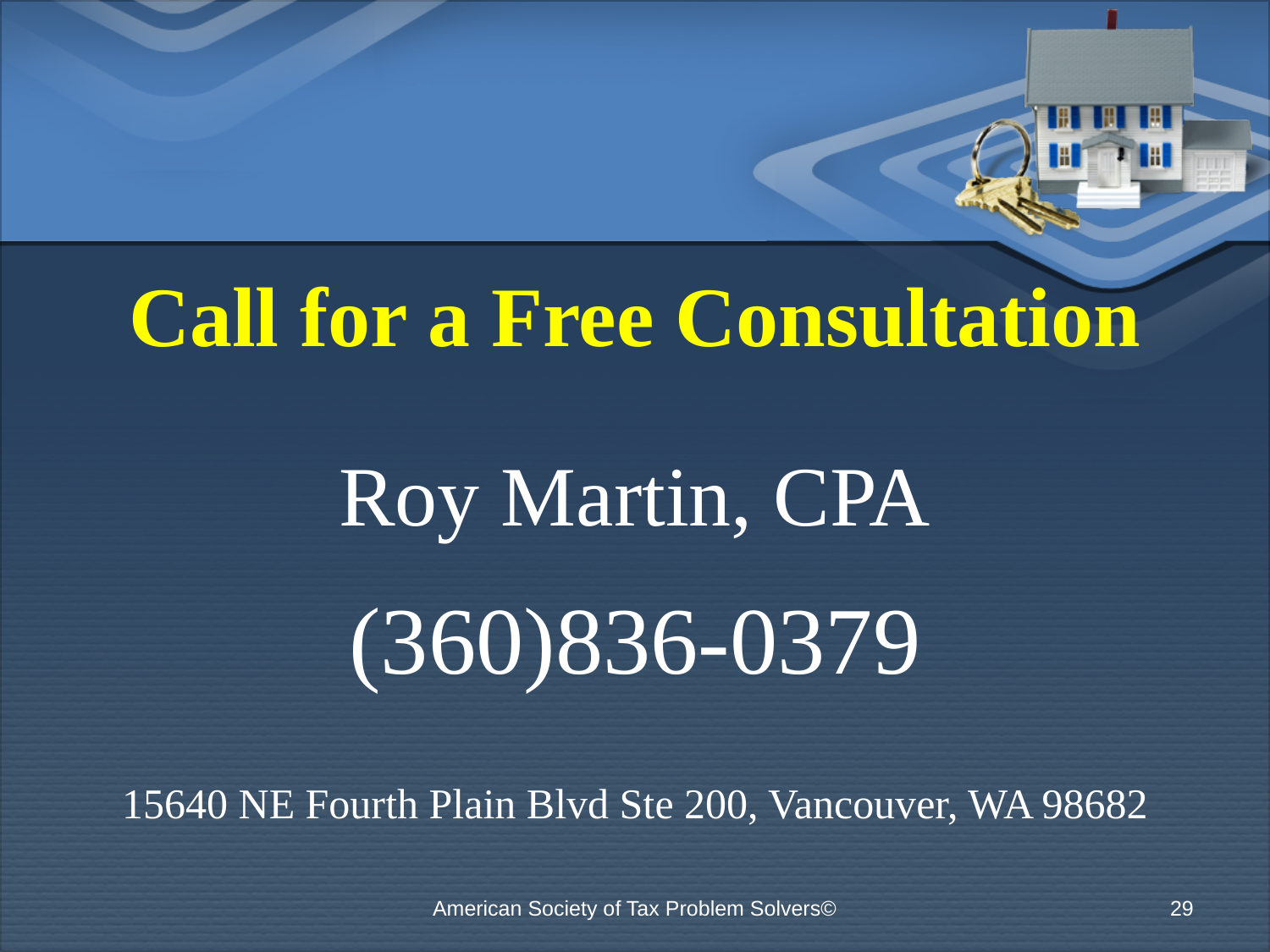

Call for a Free Consultation
Roy Martin, CPA
(360)836-0379

15640 NE Fourth Plain Blvd Ste 200, Vancouver, WA 98682

American Society of Tax Problem Solvers©
29